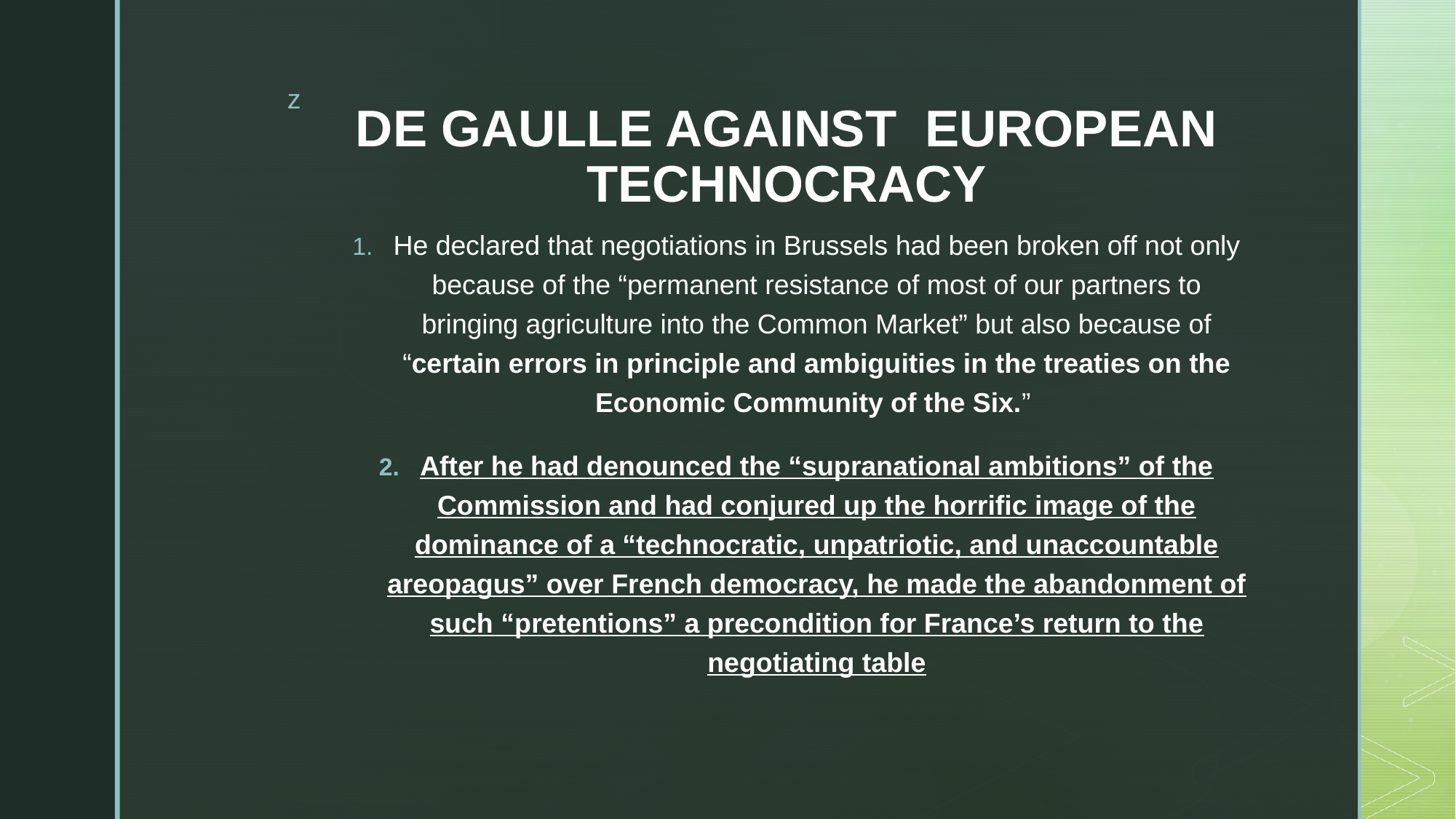

# DE GAULLE AGAINST  EUROPEAN TECHNOCRACY
He declared that negotiations in Brussels had been broken off not only because of the “permanent resistance of most of our partners to bringing agriculture into the Common Market” but also because of “certain errors in principle and ambiguities in the treaties on the Economic Community of the Six.”
After he had denounced the “supranational ambitions” of the Commission and had conjured up the horrific image of the dominance of a “technocratic, unpatriotic, and unaccountable areopagus” over French democracy, he made the abandonment of such “pretentions” a precondition for France’s return to the negotiating table